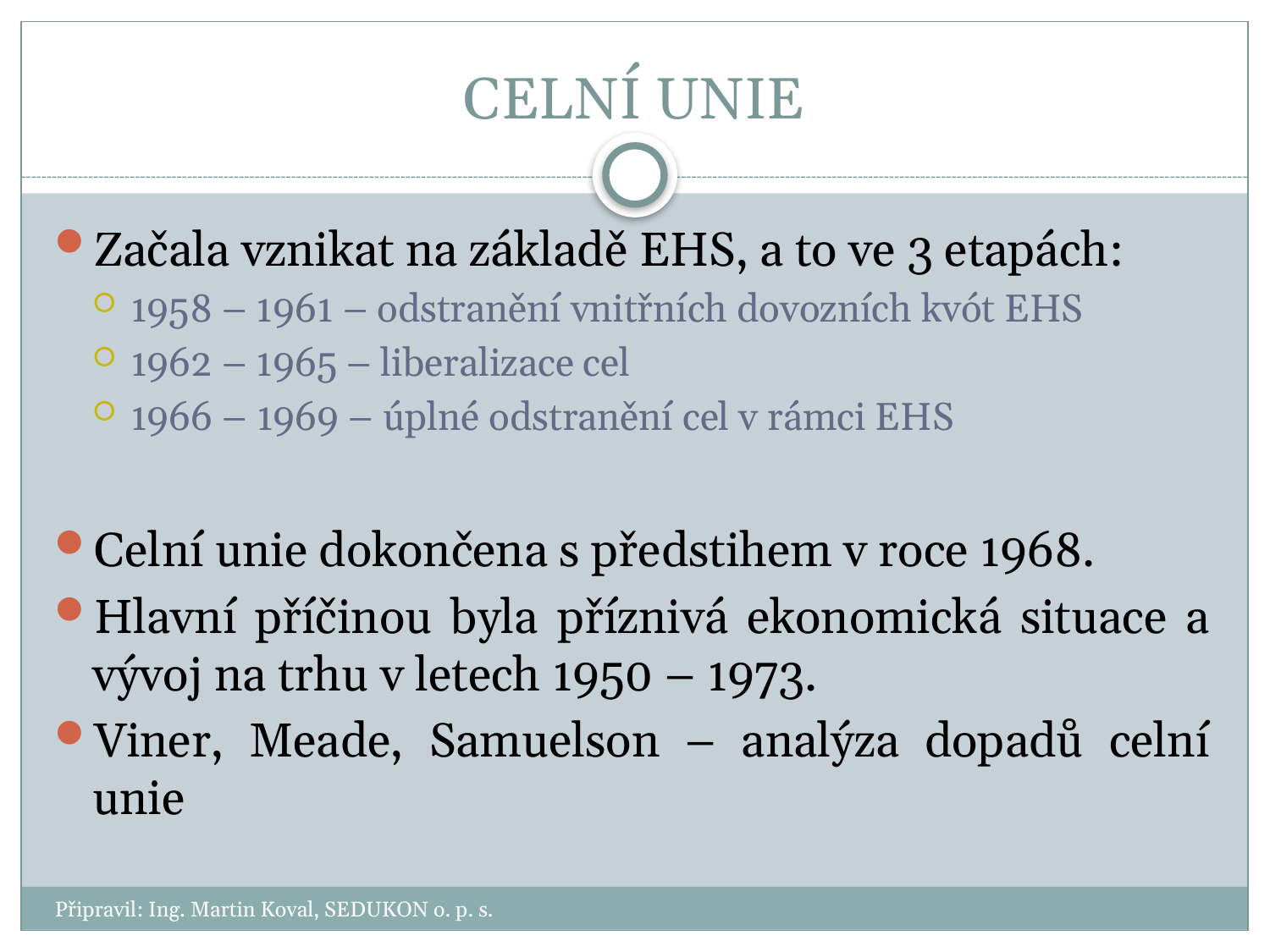

# CELNÍ UNIE
Začala vznikat na základě EHS, a to ve 3 etapách:
1958 – 1961 – odstranění vnitřních dovozních kvót EHS
1962 – 1965 – liberalizace cel
1966 – 1969 – úplné odstranění cel v rámci EHS

Celní unie dokončena s předstihem v roce 1968.
Hlavní příčinou byla příznivá ekonomická situace a vývoj na trhu v letech 1950 – 1973.
Viner, Meade, Samuelson – analýza dopadů celní unie
Připravil: Ing. Martin Koval, SEDUKON o. p. s.